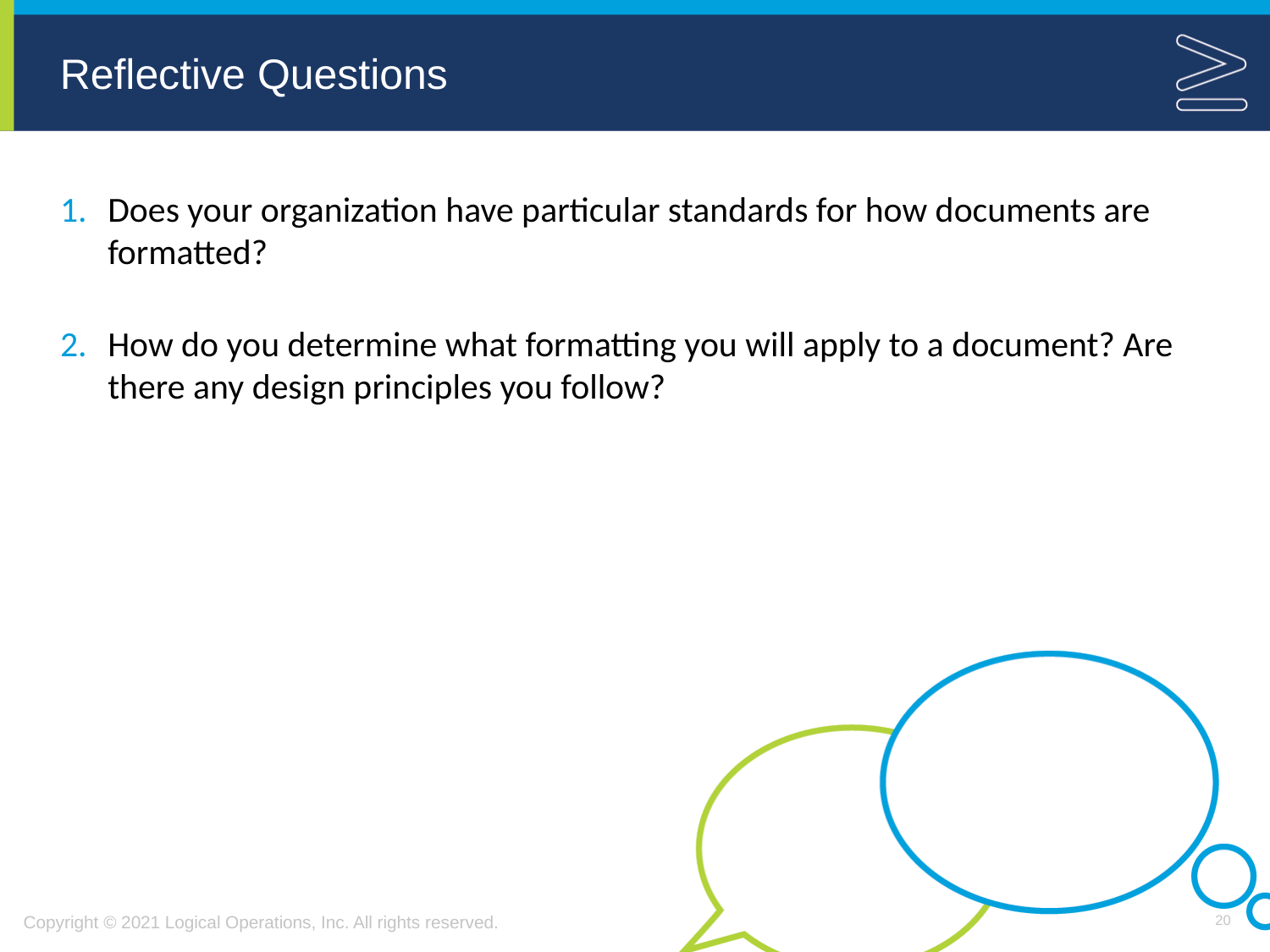

Does your organization have particular standards for how documents are formatted?
How do you determine what formatting you will apply to a document? Are there any design principles you follow?
20